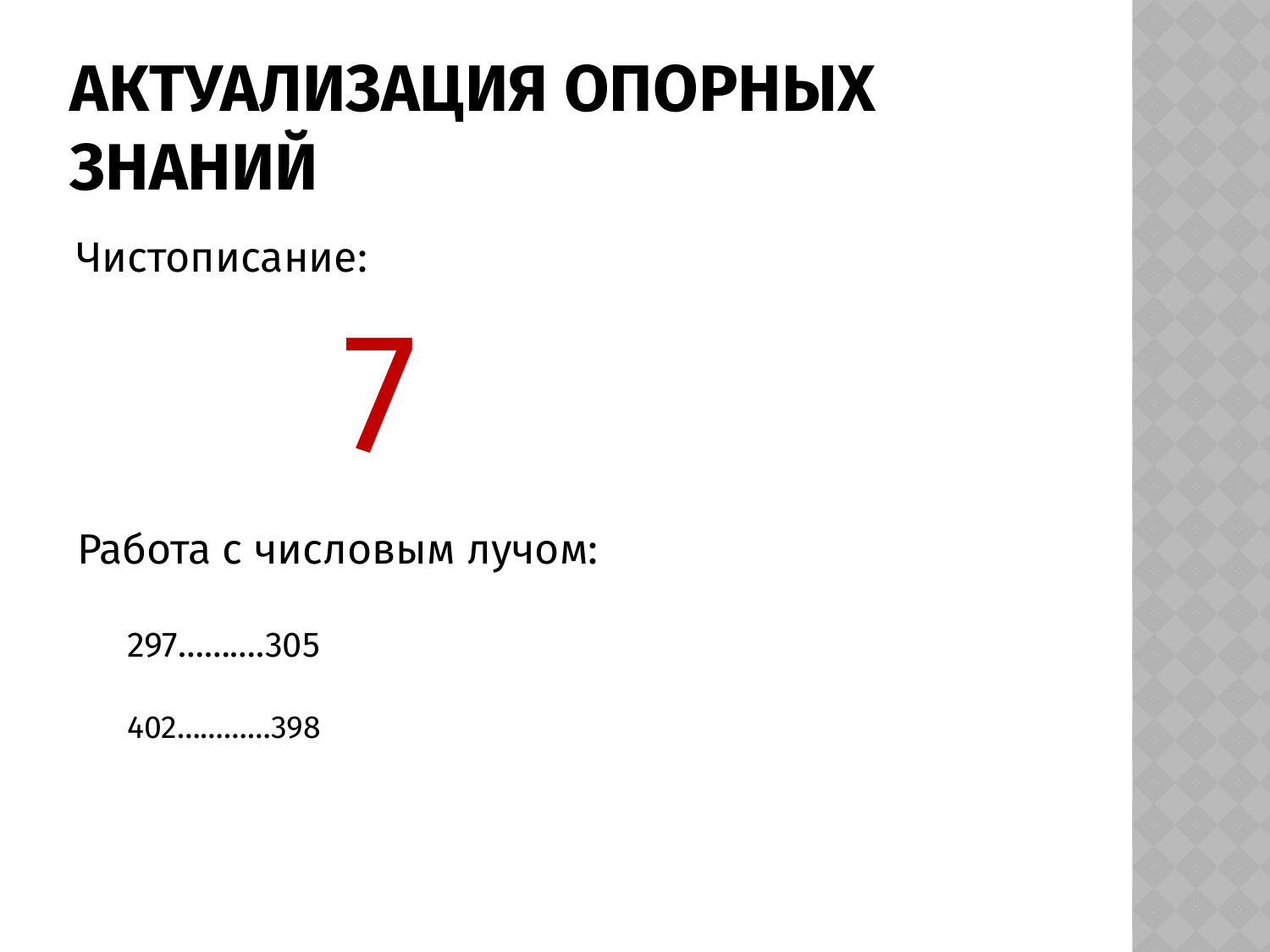

# Актуализация опорных знаний
Чистописание:
 7
Работа с числовым лучом:
297……….305

402…………398